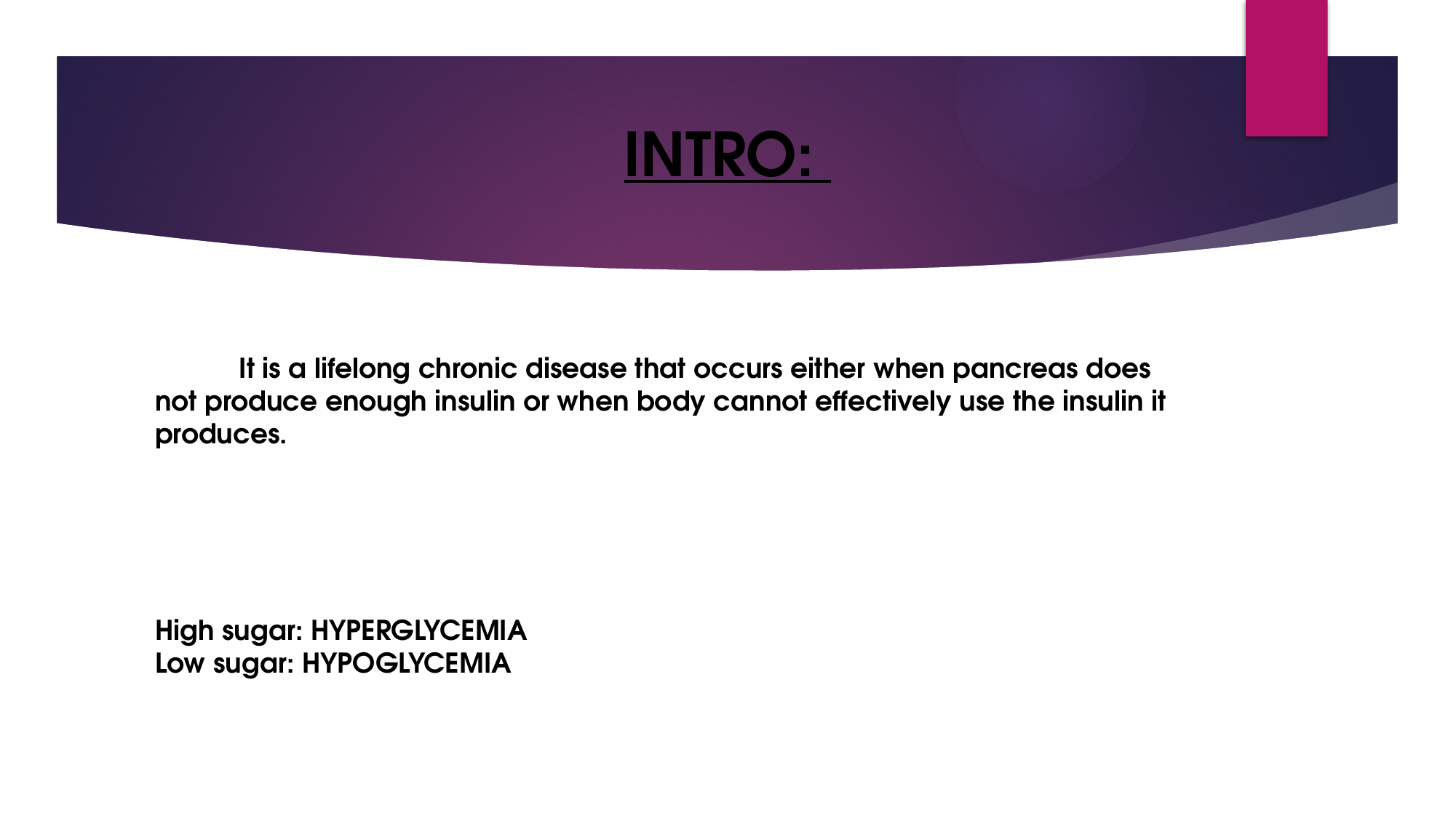

INTRO:

           It is a lifelong chronic disease that occurs either when pancreas does not produce enough insulin or when body cannot effectively use the insulin it produces.

High sugar: HYPERGLYCEMIA
Low sugar: HYPOGLYCEMIA